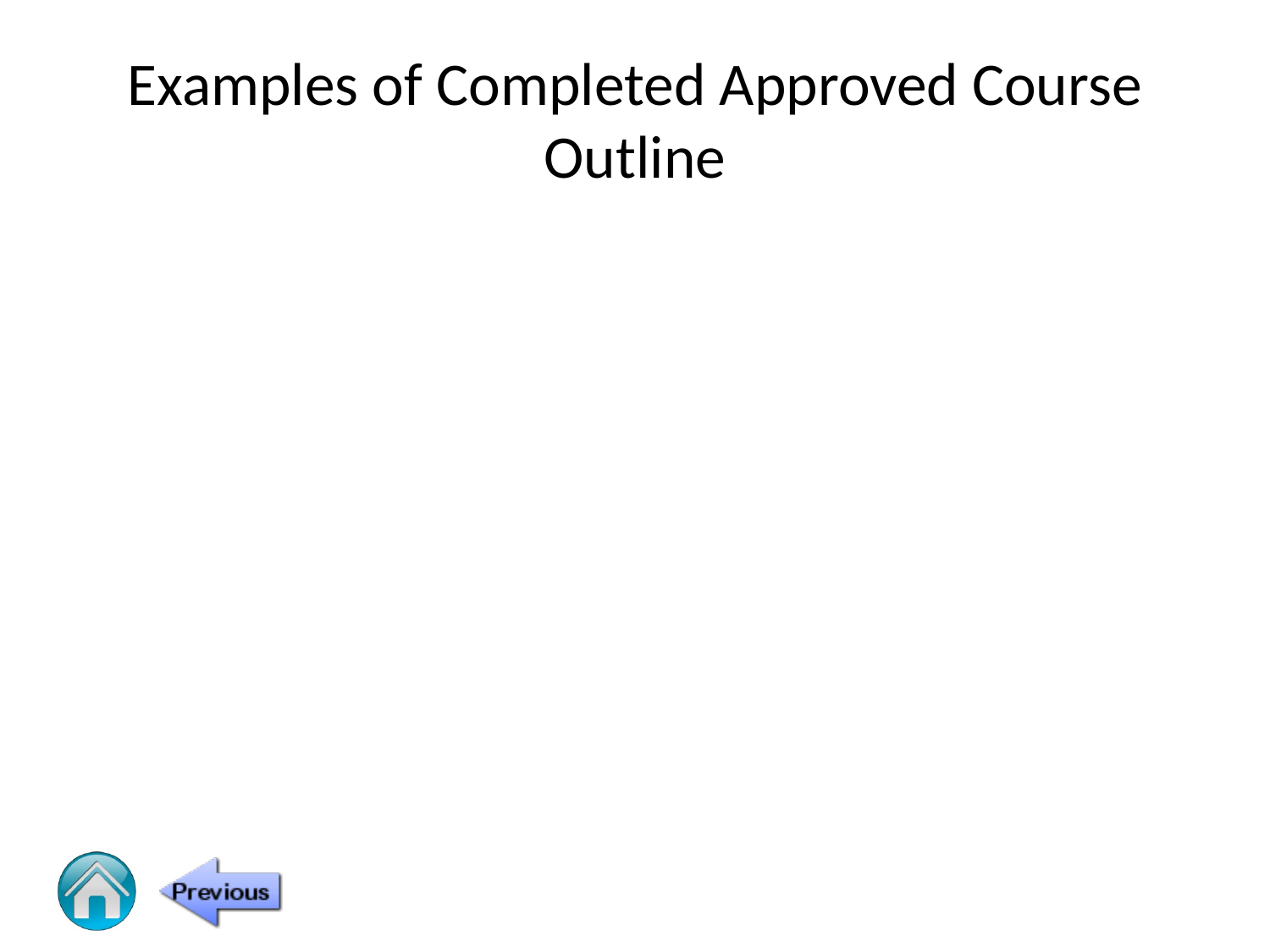

# Examples of Completed Approved Course Outline